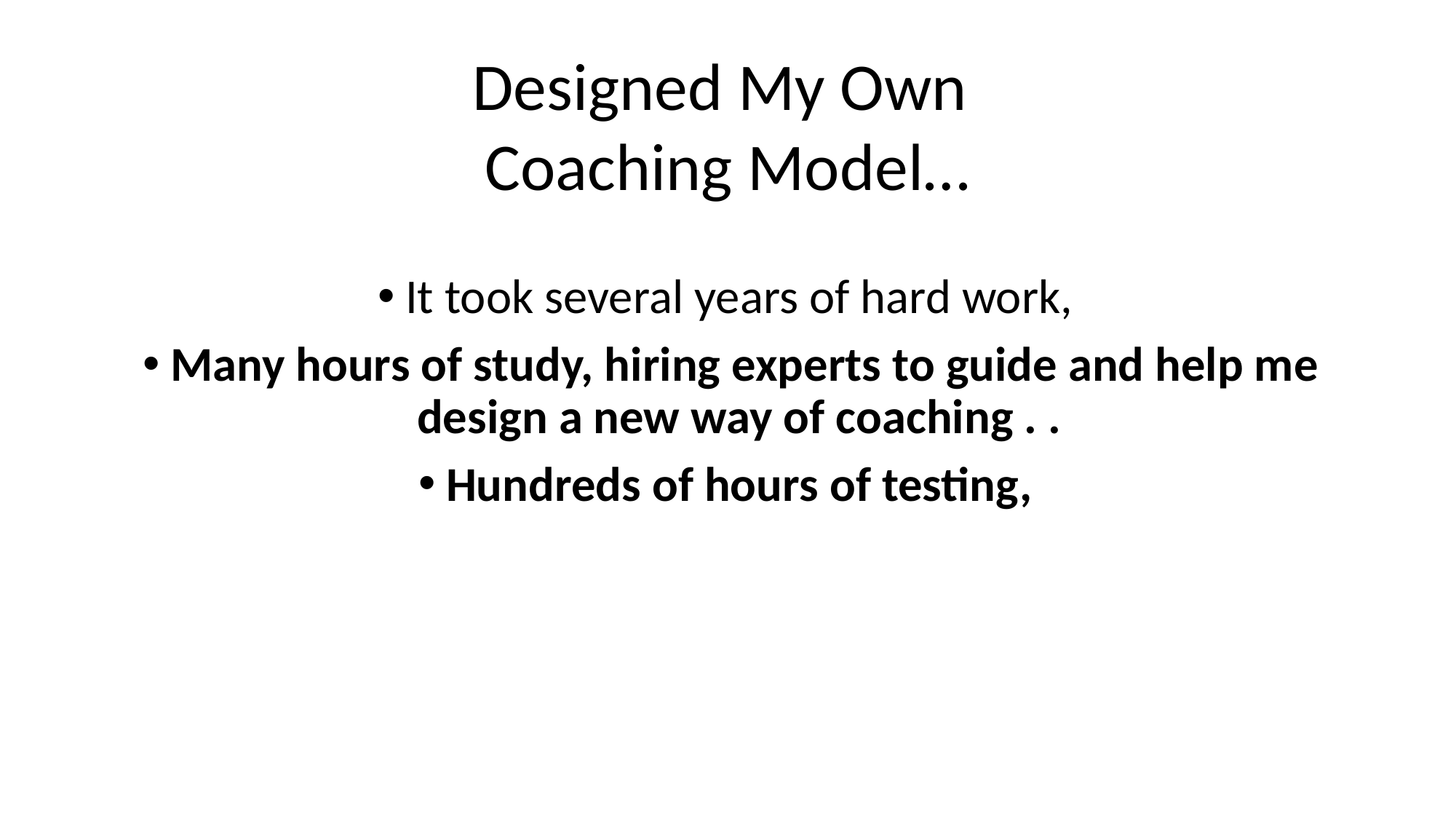

# Designed My Own Coaching Model…
It took several years of hard work,
Many hours of study, hiring experts to guide and help me design a new way of coaching . .
Hundreds of hours of testing,